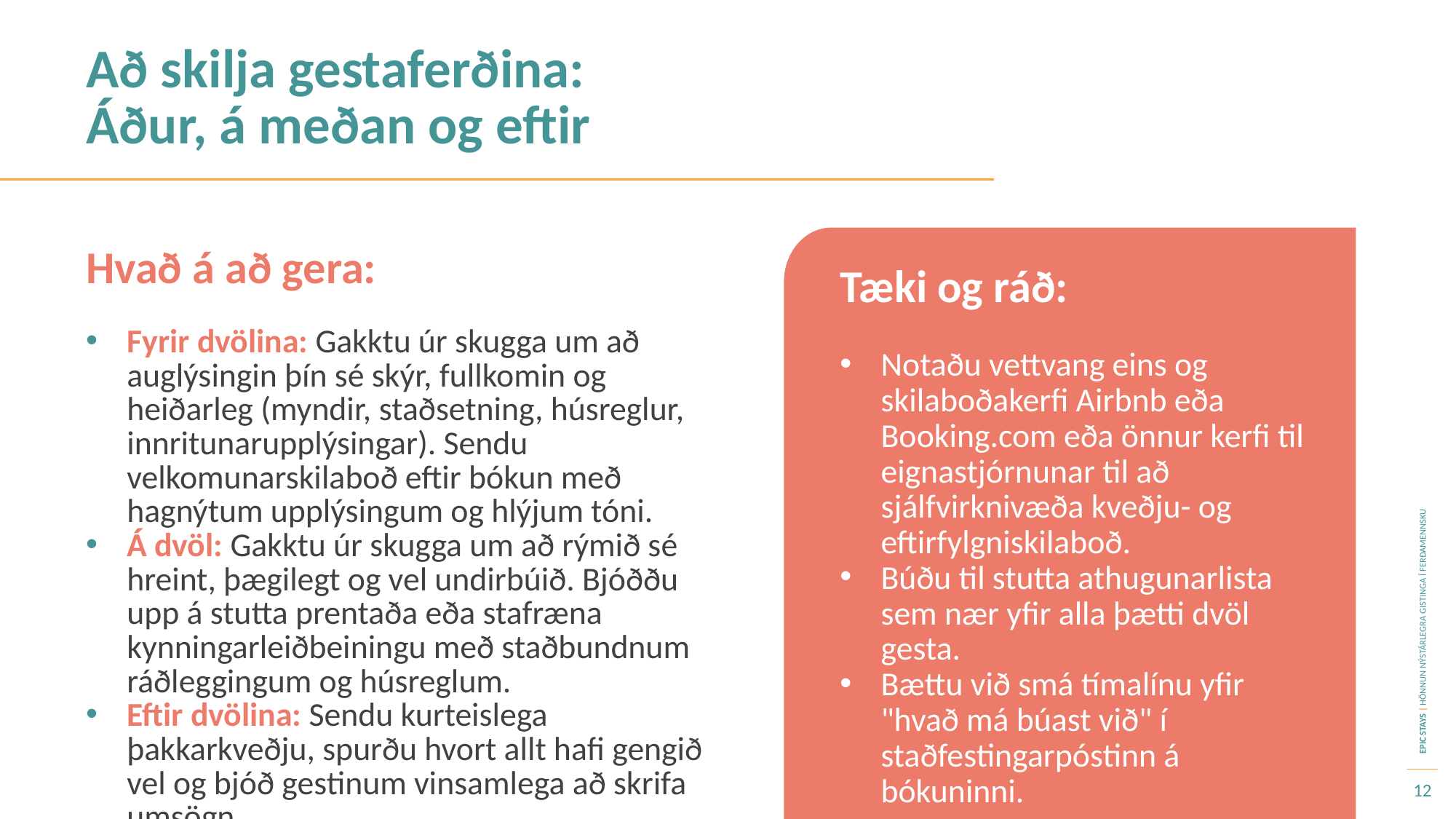

Að skilja gestaferðina:
Áður, á meðan og eftir

Hvað á að gera:
Tæki og ráð:

Notaðu vettvang eins og skilaboðakerfi Airbnb eða Booking.com eða önnur kerfi til eignastjórnunar til að sjálfvirknivæða kveðju- og eftirfylgniskilaboð.
Búðu til stutta athugunarlista sem nær yfir alla þætti dvöl gesta.
Bættu við smá tímalínu yfir "hvað má búast við" í staðfestingarpóstinn á bókuninni.

Fyrir dvölina: Gakktu úr skugga um að auglýsingin þín sé skýr, fullkomin og heiðarleg (myndir, staðsetning, húsreglur, innritunarupplýsingar). Sendu velkomunarskilaboð eftir bókun með hagnýtum upplýsingum og hlýjum tóni.
Á dvöl: Gakktu úr skugga um að rýmið sé hreint, þægilegt og vel undirbúið. Bjóððu upp á stutta prentaða eða stafræna kynningarleiðbeiningu með staðbundnum ráðleggingum og húsreglum.
Eftir dvölina: Sendu kurteislega þakkarkveðju, spurðu hvort allt hafi gengið vel og bjóð gestinum vinsamlega að skrifa umsögn.

12